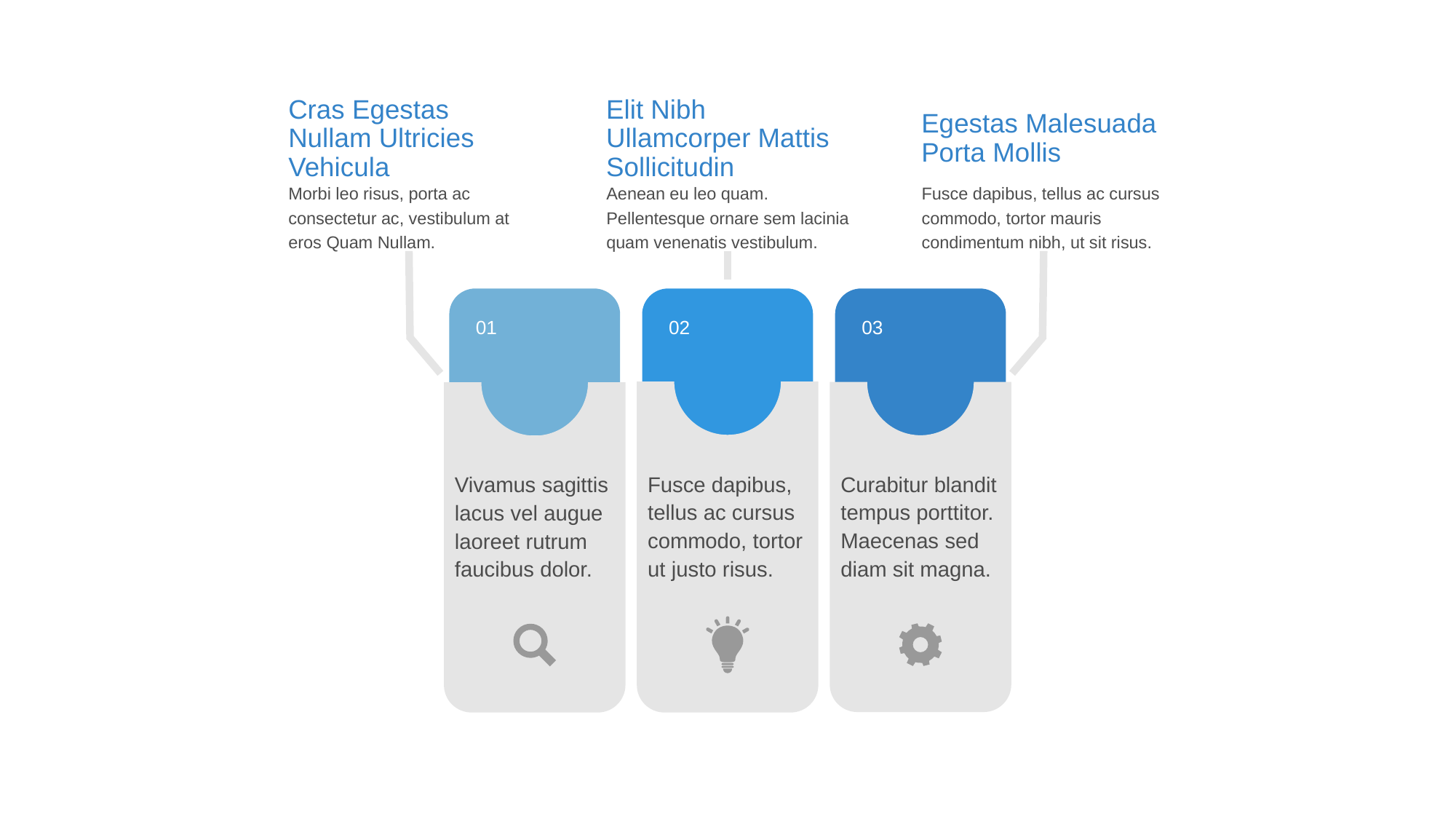

Cras Egestas Nullam Ultricies Vehicula
Morbi leo risus, porta ac consectetur ac, vestibulum at eros Quam Nullam.
Elit Nibh Ullamcorper Mattis Sollicitudin
Aenean eu leo quam. Pellentesque ornare sem lacinia quam venenatis vestibulum.
Egestas Malesuada Porta Mollis
Fusce dapibus, tellus ac cursus commodo, tortor mauris condimentum nibh, ut sit risus.

01

Vivamus sagittis lacus vel augue laoreet rutrum faucibus dolor.

02

Fusce dapibus, tellus ac cursus commodo, tortor ut justo risus.

03

Curabitur blandit tempus porttitor. Maecenas sed diam sit magna.